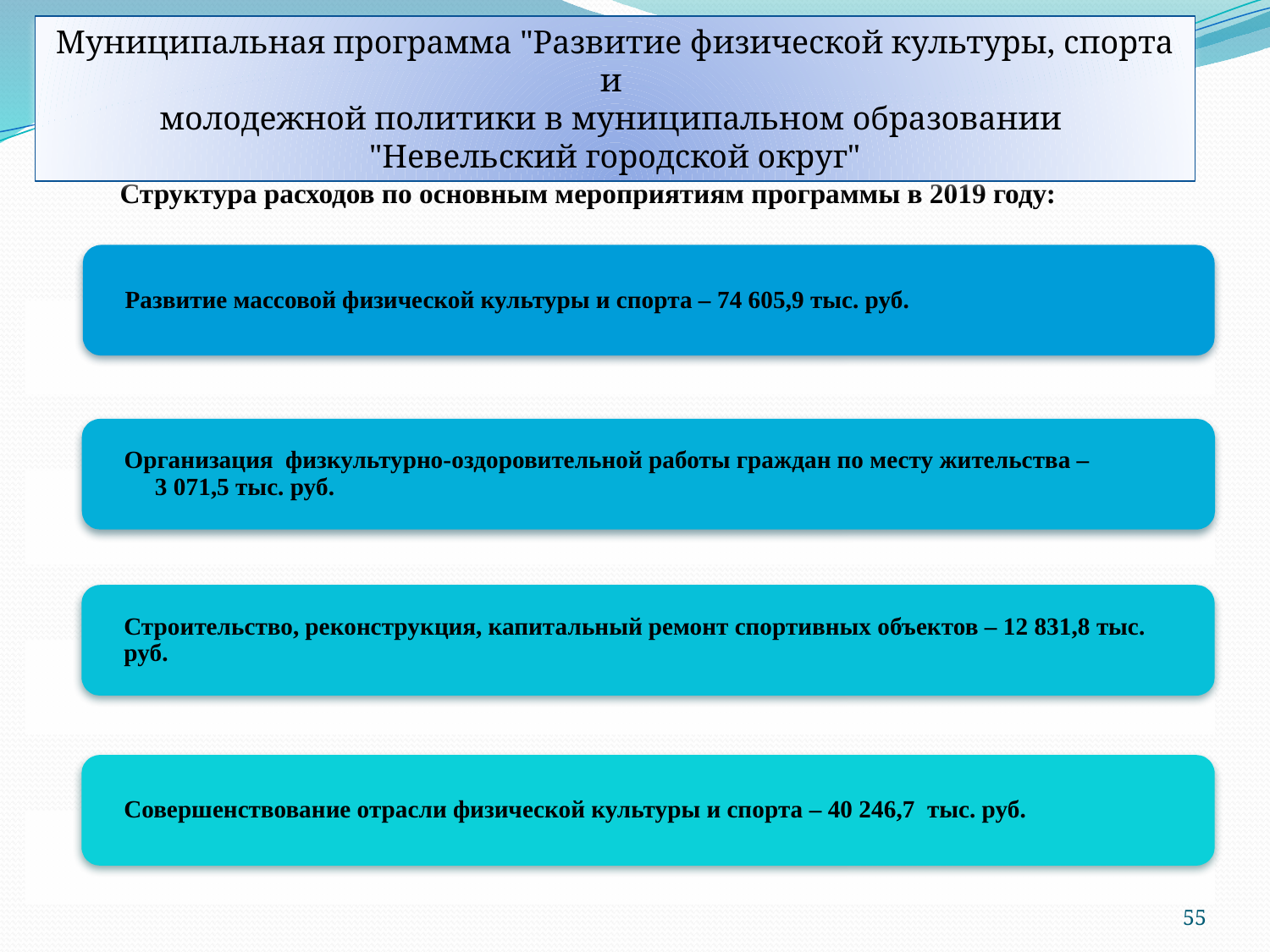

Муниципальная программа "Развитие физической культуры, спорта и
молодежной политики в муниципальном образовании
"Невельский городской округ"
Структура расходов по основным мероприятиям программы в 2019 году:
Развитие массовой физической культуры и спорта – 74 605,9 тыс. руб.
Организация  физкультурно-оздоровительной работы граждан по месту жительства –                    3 071,5 тыс. руб.
Строительство, реконструкция, капитальный ремонт спортивных объектов – 12 831,8 тыс. руб.
Совершенствование отрасли физической культуры и спорта – 40 246,7  тыс. руб.
55